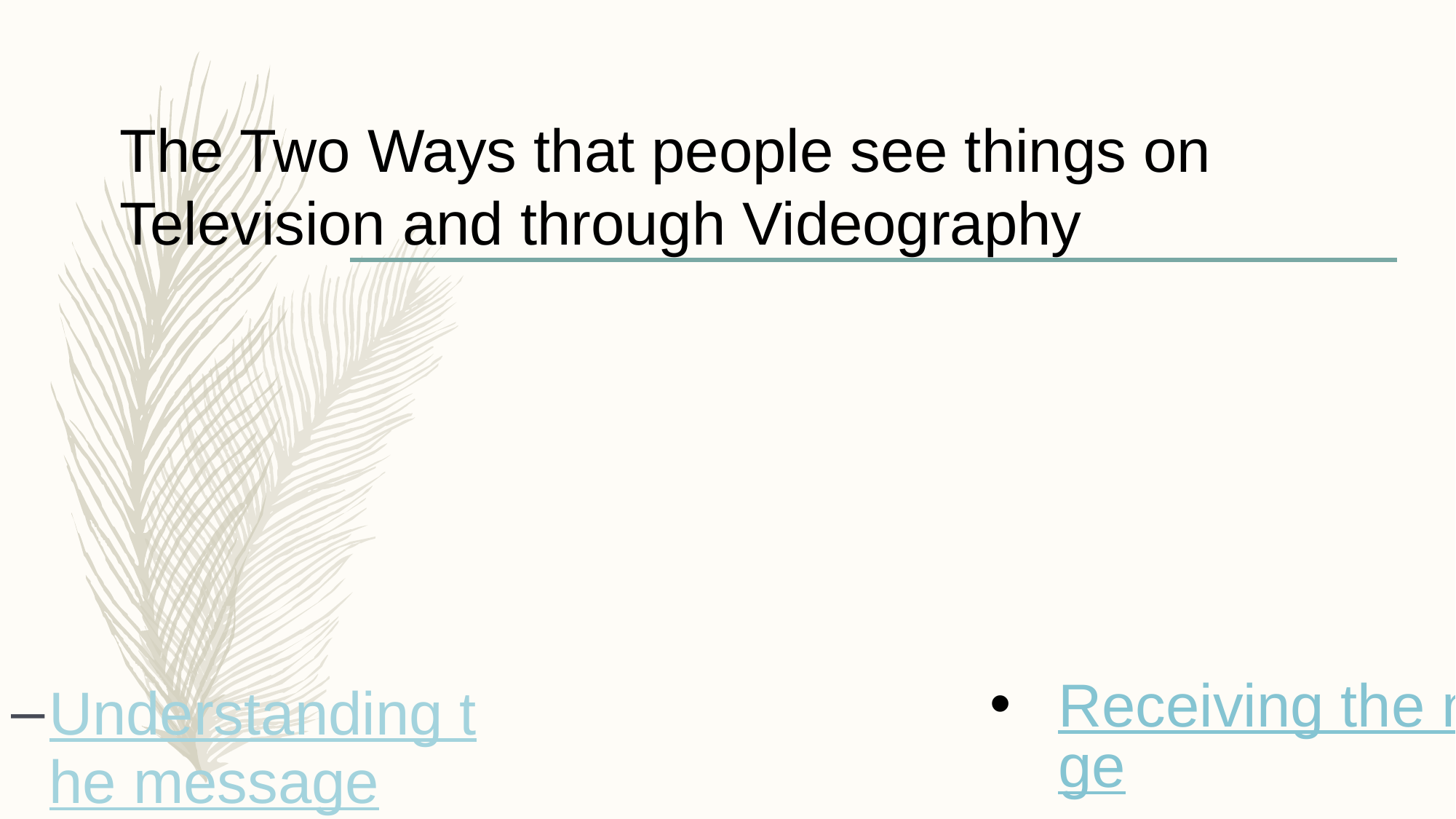

The Two Ways that people see things on Television and through Videography
Receiving the message
Understanding the message